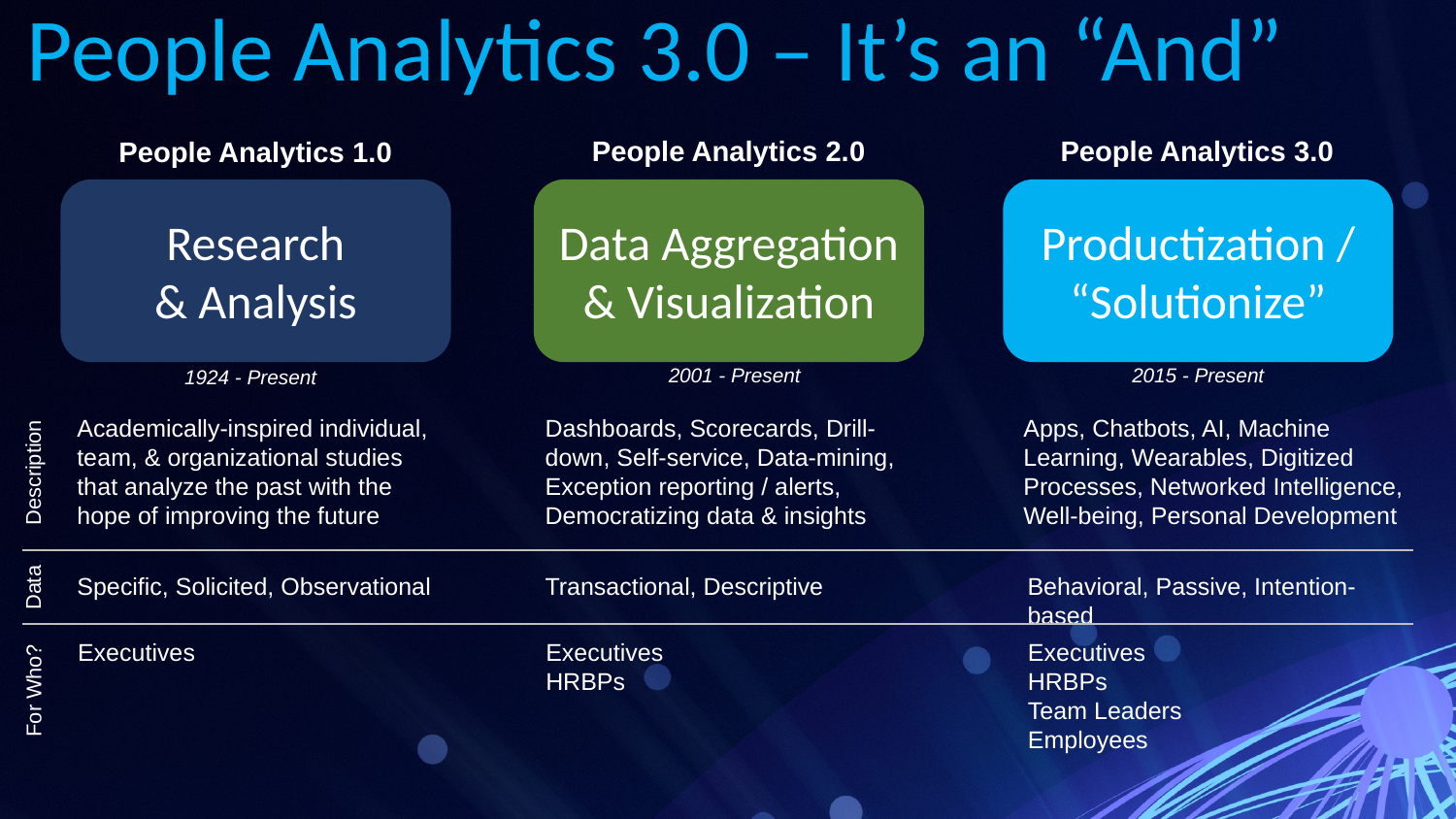

# People Analytics 3.0 – It’s an “And”
People Analytics 2.0
Data Aggregation
& Visualization
People Analytics 3.0
Productization / “Solutionize”
People Analytics 1.0
Research
& Analysis
2001 - Present
2015 - Present
1924 - Present
Academically-inspired individual, team, & organizational studies that analyze the past with the hope of improving the future

Description
Specific, Solicited, Observational
Data
Executives
For Who?
Dashboards, Scorecards, Drill-down, Self-service, Data-mining, Exception reporting / alerts, Democratizing data & insights

Transactional, Descriptive
Executives
HRBPs
Apps, Chatbots, AI, Machine Learning, Wearables, Digitized Processes, Networked Intelligence, Well-being, Personal Development

Behavioral, Passive, Intention-based
Executives
HRBPs
Team Leaders
Employees